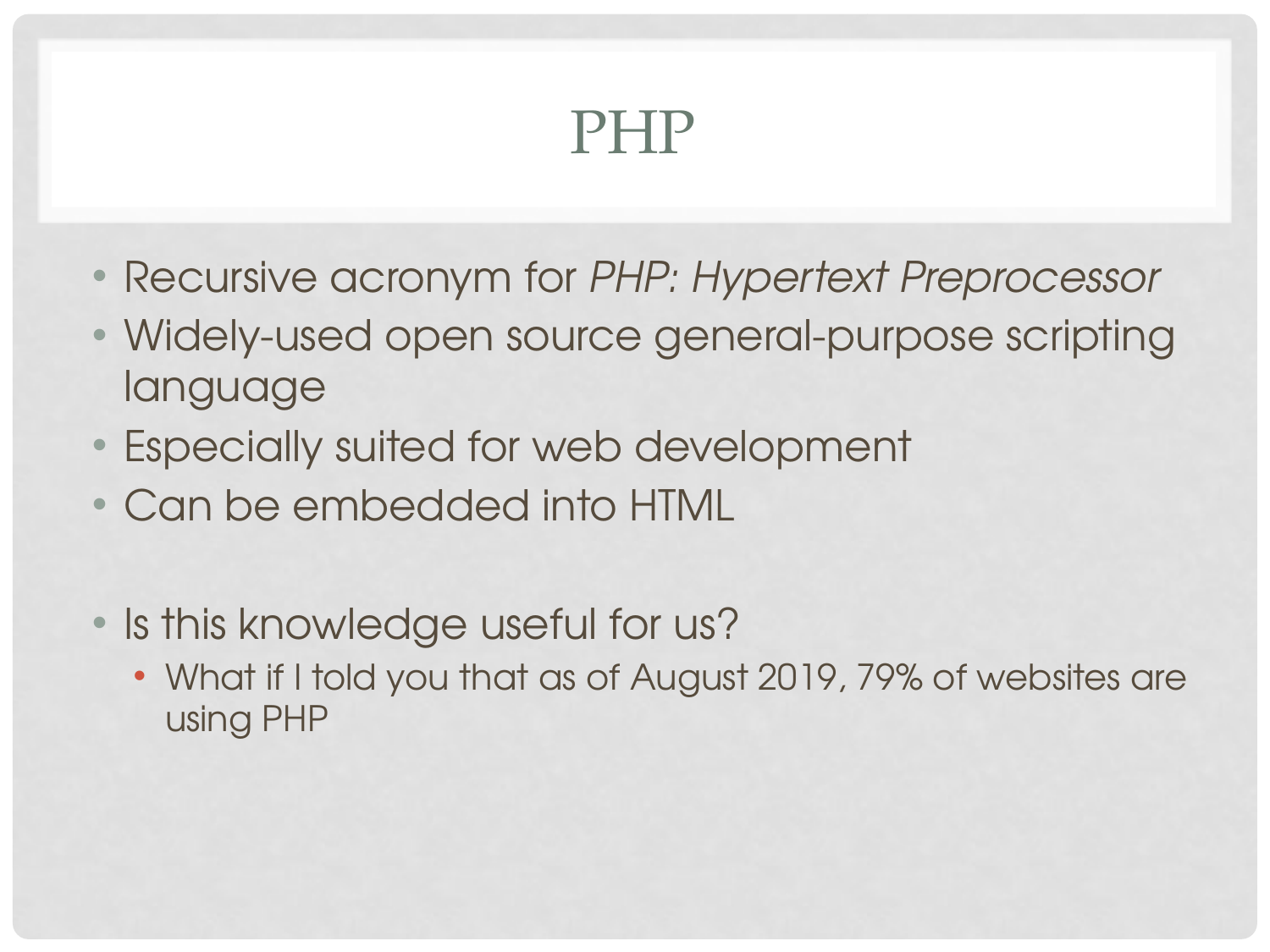

# php
Recursive acronym for PHP: Hypertext Preprocessor
Widely-used open source general-purpose scripting language
Especially suited for web development
Can be embedded into HTML

Is this knowledge useful for us?
What if I told you that as of August 2019, 79% of websites are using PHP